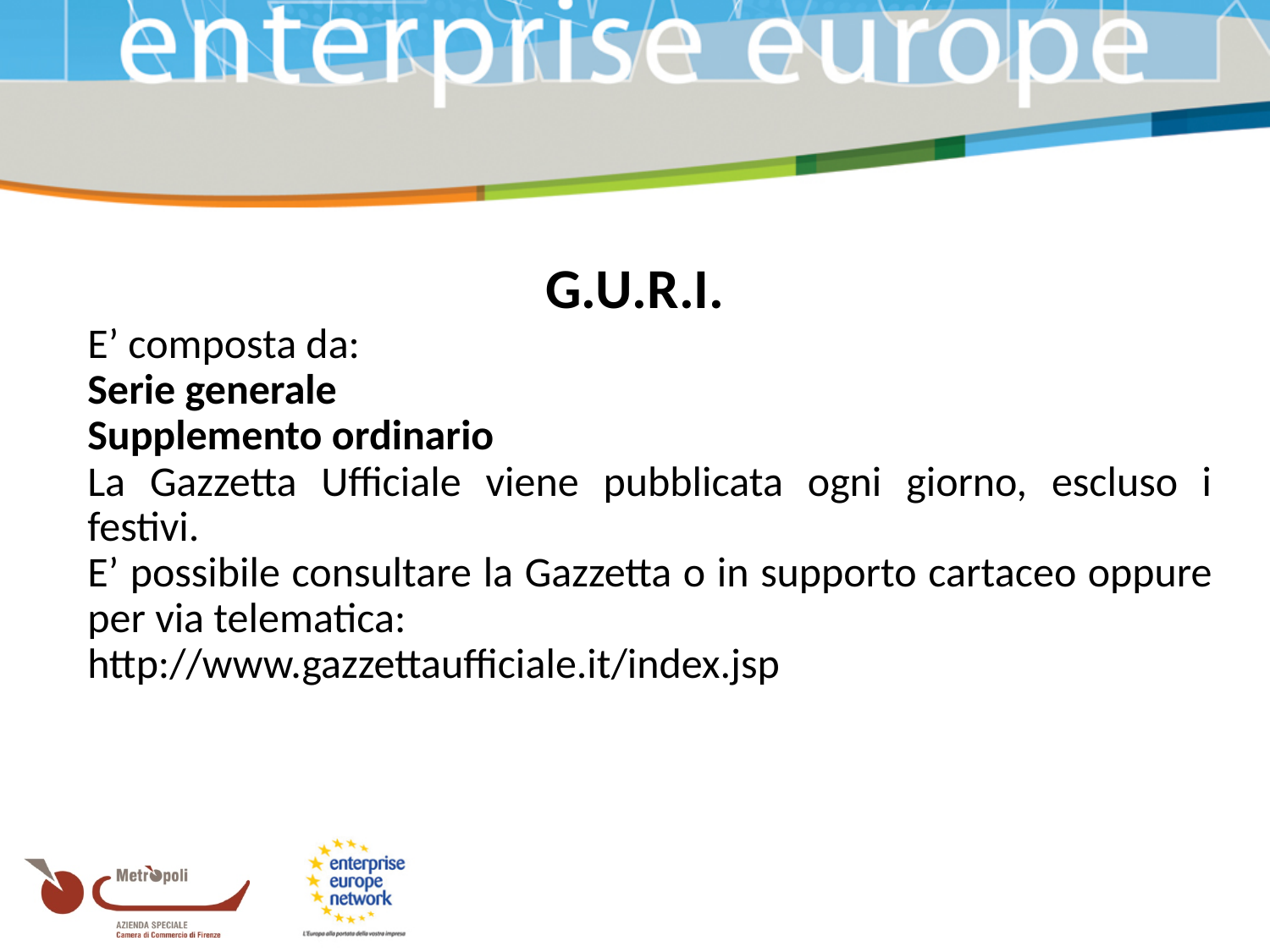

G.U.R.I.
E’ composta da:
Serie generale
Supplemento ordinario
La Gazzetta Ufficiale viene pubblicata ogni giorno, escluso i festivi.
E’ possibile consultare la Gazzetta o in supporto cartaceo oppure per via telematica:
http://www.gazzettaufficiale.it/index.jsp